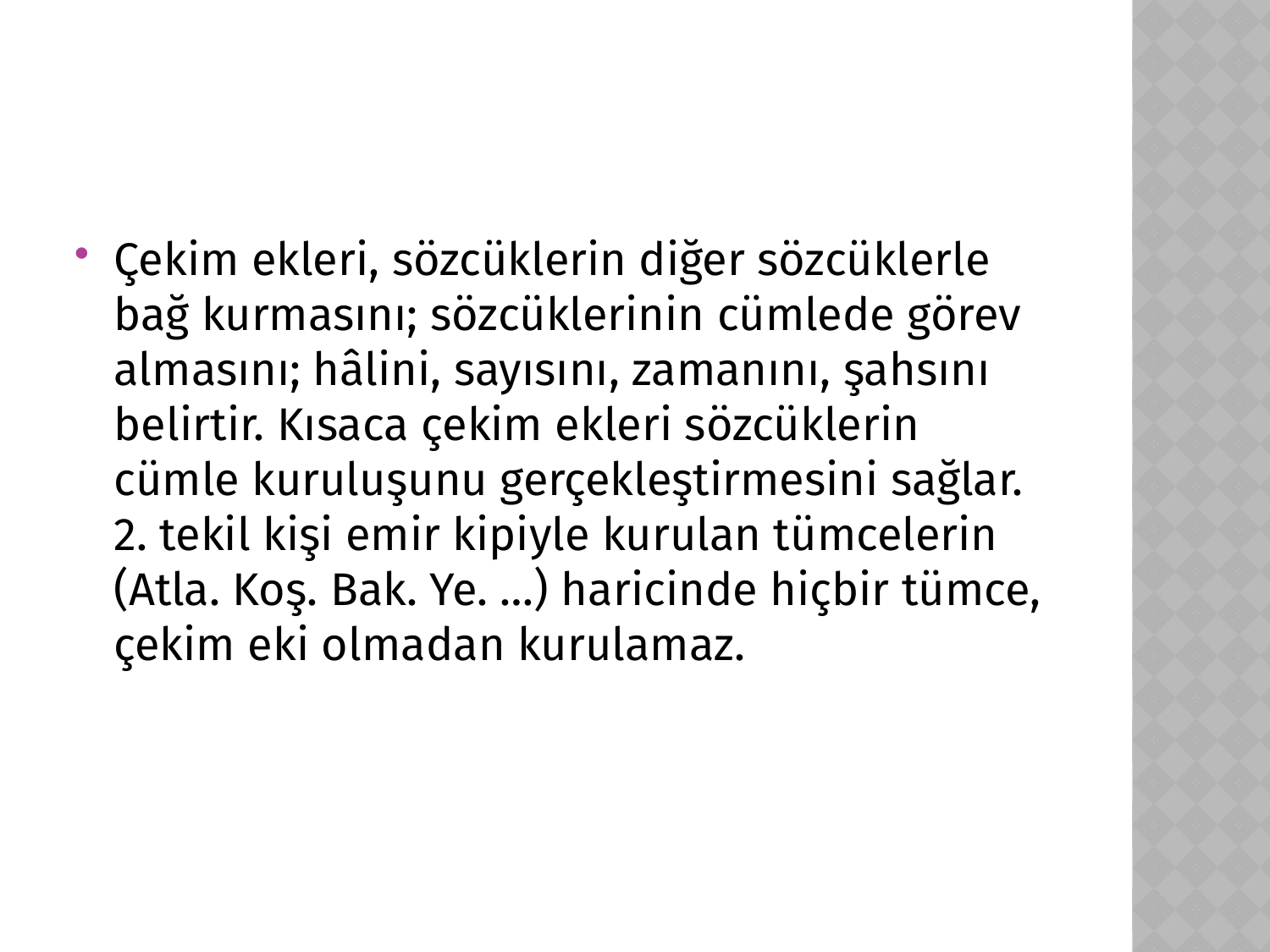

#
Çekim ekleri, sözcüklerin diğer sözcüklerle bağ kurmasını; sözcüklerinin cümlede görev almasını; hâlini, sayısını, zamanını, şahsını belirtir. Kısaca çekim ekleri sözcüklerin cümle kuruluşunu gerçekleştirmesini sağlar. 2. tekil kişi emir kipiyle kurulan tümcelerin (Atla. Koş. Bak. Ye. …) haricinde hiçbir tümce, çekim eki olmadan kurulamaz.